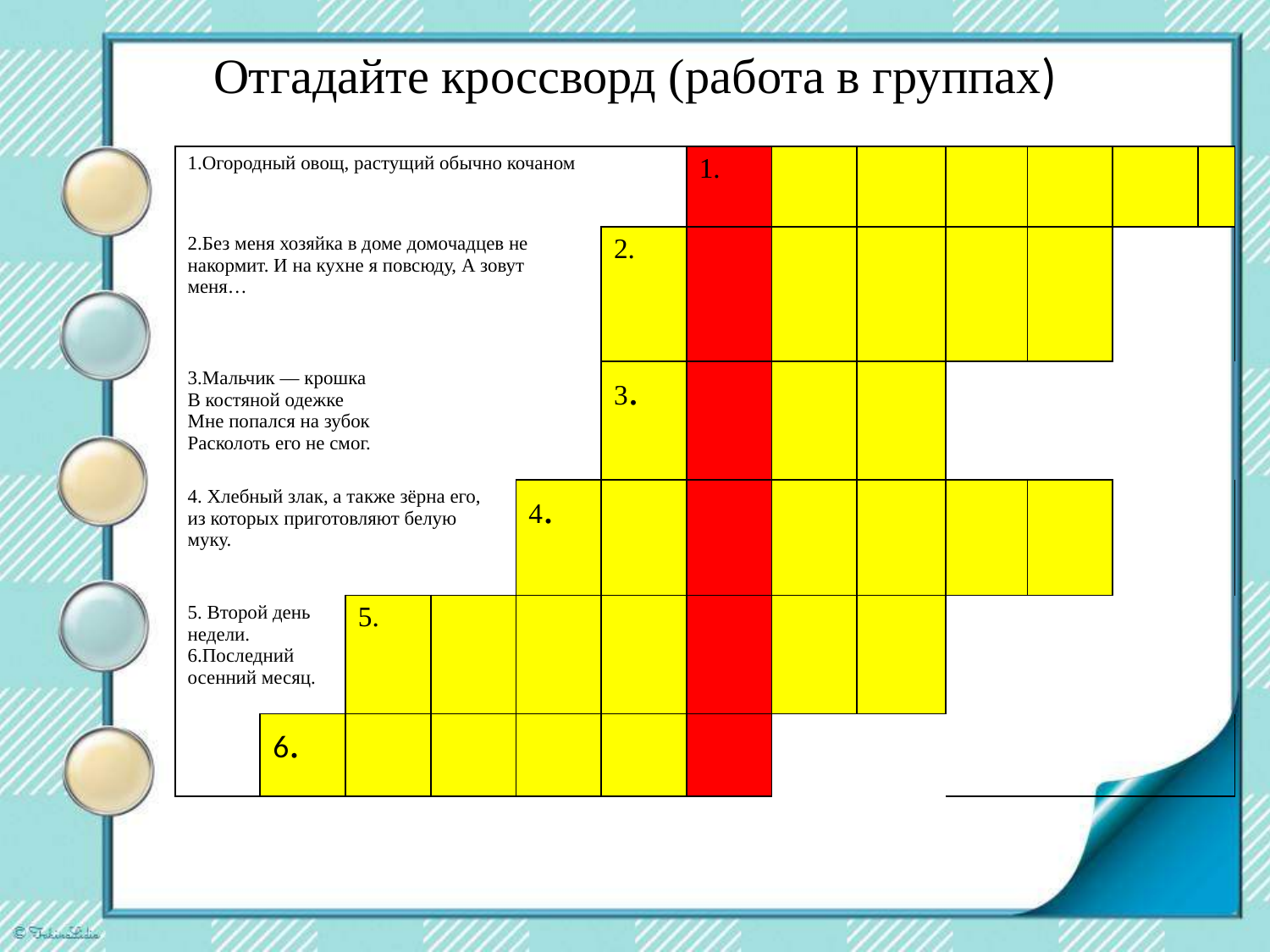

# Отгадайте кроссворд (работа в группах)
| 1.Огородный овощ, растущий обычно кочаном |  |  |  |  |  | 1. |  |  |  |  |  |  |
| --- | --- | --- | --- | --- | --- | --- | --- | --- | --- | --- | --- | --- |
| 2.Без меня хозяйка в доме домочадцев не накормит. И на кухне я повсюду, А зовут меня… |  |  |  |  | 2. |  |  |  |  |  |  |  |
| 3.Мальчик — крошка В костяной одежке Мне попался на зубок Расколоть его не смог. |  |  |  |  | 3. |  |  |  |  |  |  |  |
| 4. Хлебный злак, а также зёрна его, из которых приготовляют белую муку. |  |  |  | 4. |  |  |  |  |  |  |  |  |
| 5. Второй день недели. 6.Последний осенний месяц. |  | 5. |  |  |  |  |  |  |  |  |  |  |
|  | 6. |  |  |  |  |  |  |  |  |  |  |  |